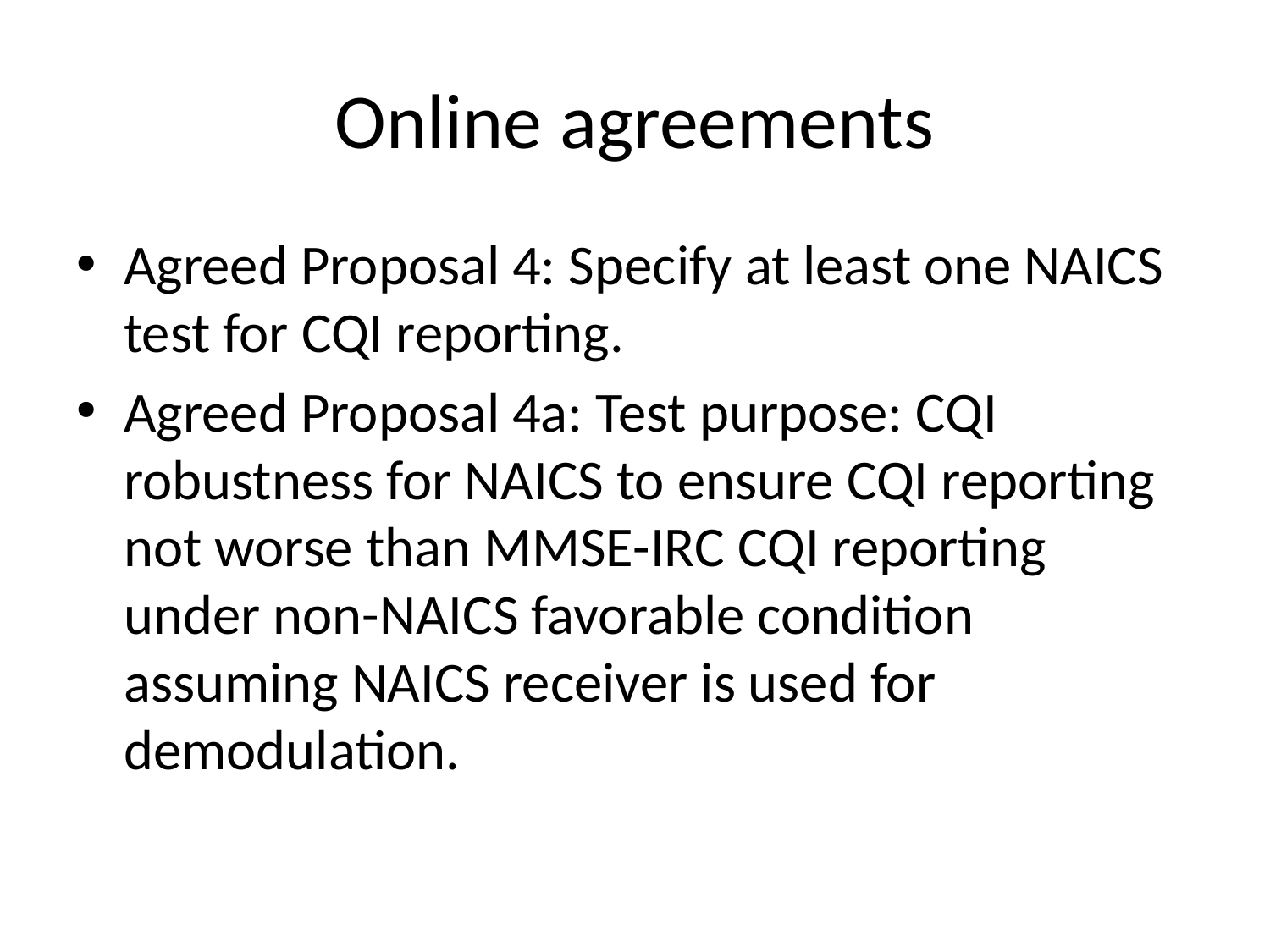

# Online agreements
Agreed Proposal 4: Specify at least one NAICS test for CQI reporting.
Agreed Proposal 4a: Test purpose: CQI robustness for NAICS to ensure CQI reporting not worse than MMSE-IRC CQI reporting under non-NAICS favorable condition assuming NAICS receiver is used for demodulation.